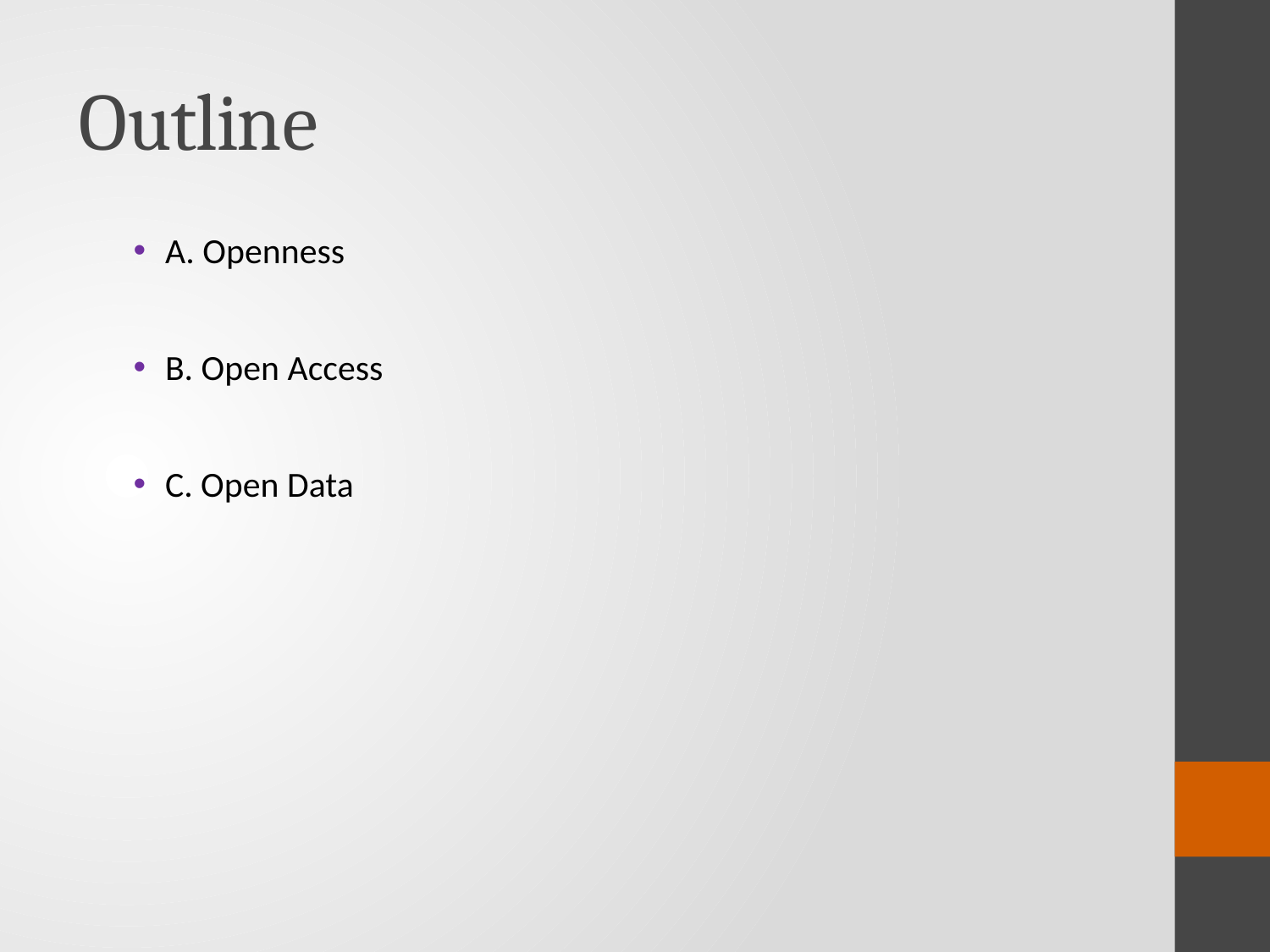

# Outline
A. Openness

B. Open Access

C. Open Data